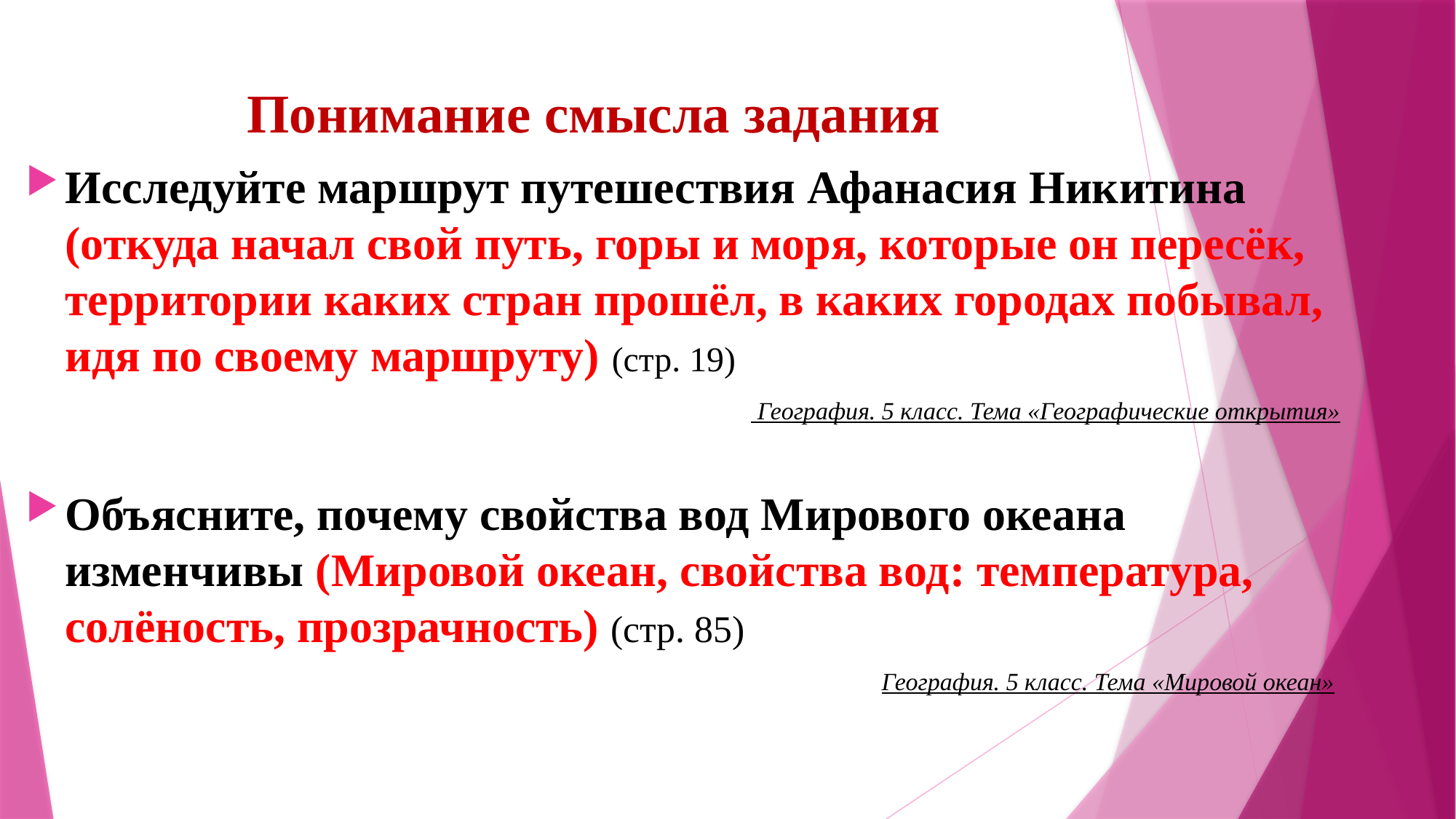

# Понимание смысла задания
Исследуйте маршрут путешествия Афанасия Никитина (откуда начал свой путь, горы и моря, которые он пересёк, территории каких стран прошёл, в каких городах побывал, идя по своему маршруту) (стр. 19)
 География. 5 класс. Тема «Географические открытия»

Объясните, почему свойства вод Мирового океана изменчивы (Мировой океан, свойства вод: температура, солёность, прозрачность) (стр. 85)
География. 5 класс. Тема «Мировой океан»